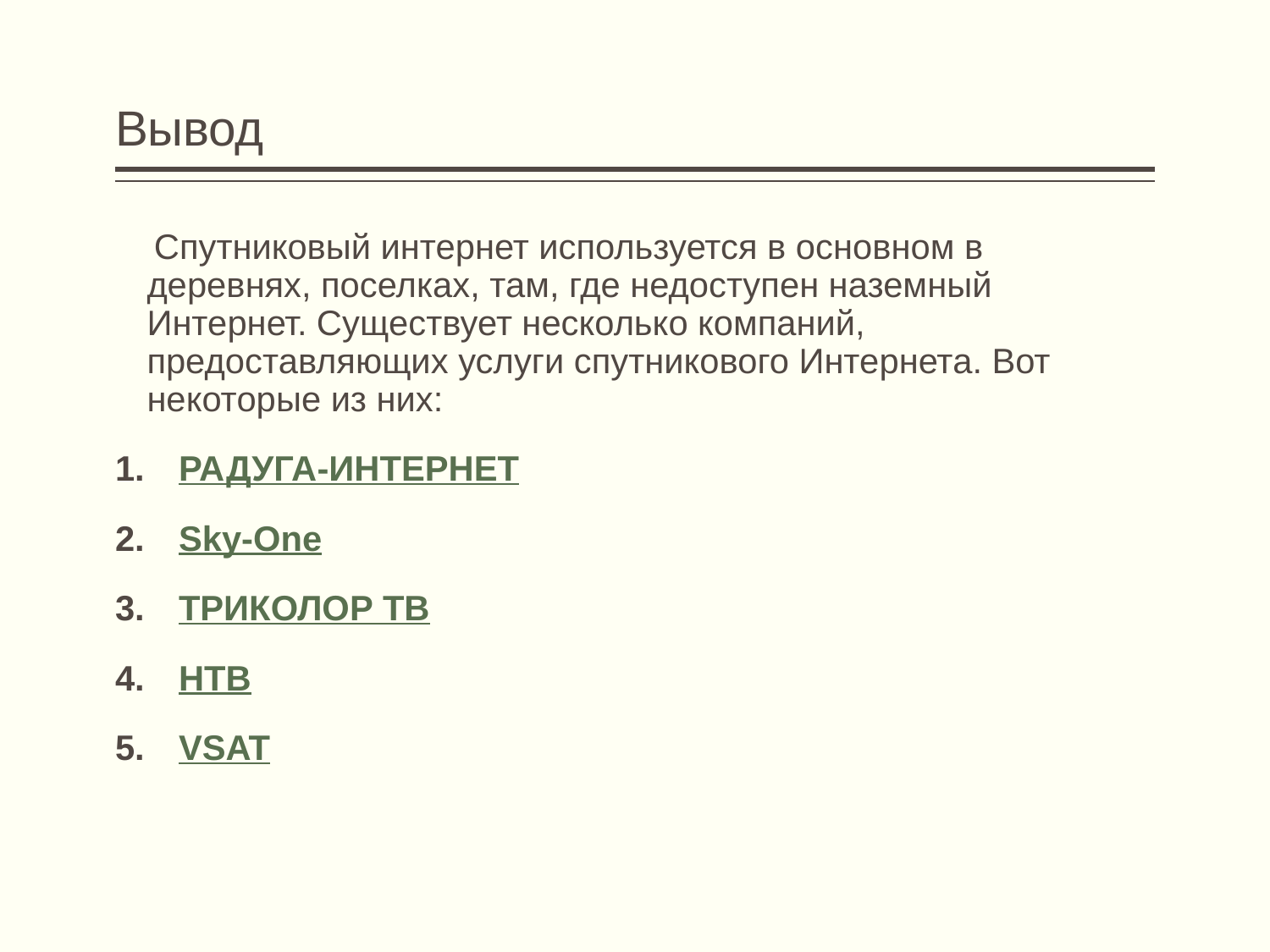

# Вывод
    Спутниковый интернет используется в основном в деревнях, поселках, там, где недоступен наземный Интернет. Существует несколько компаний, предоставляющих услуги спутникового Интернета. Вот некоторые из них:
РАДУГА-ИНТЕРНЕТ
Sky-One
ТРИКОЛОР ТВ
НТВ
VSAT